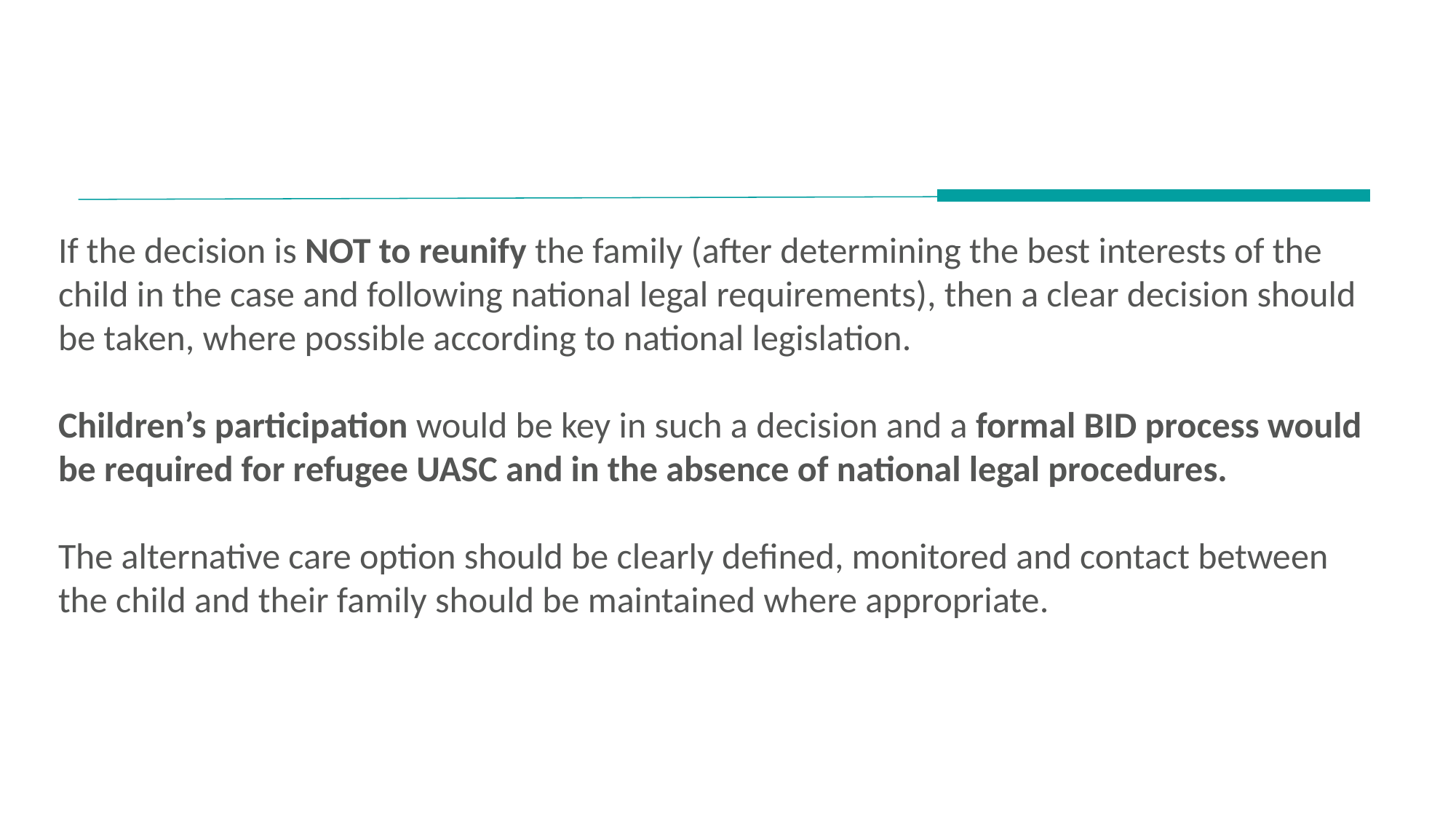

If the decision is NOT to reunify the family (after determining the best interests of the child in the case and following national legal requirements), then a clear decision should be taken, where possible according to national legislation.

Children’s participation would be key in such a decision and a formal BID process would be required for refugee UASC and in the absence of national legal procedures.

The alternative care option should be clearly defined, monitored and contact between the child and their family should be maintained where appropriate.